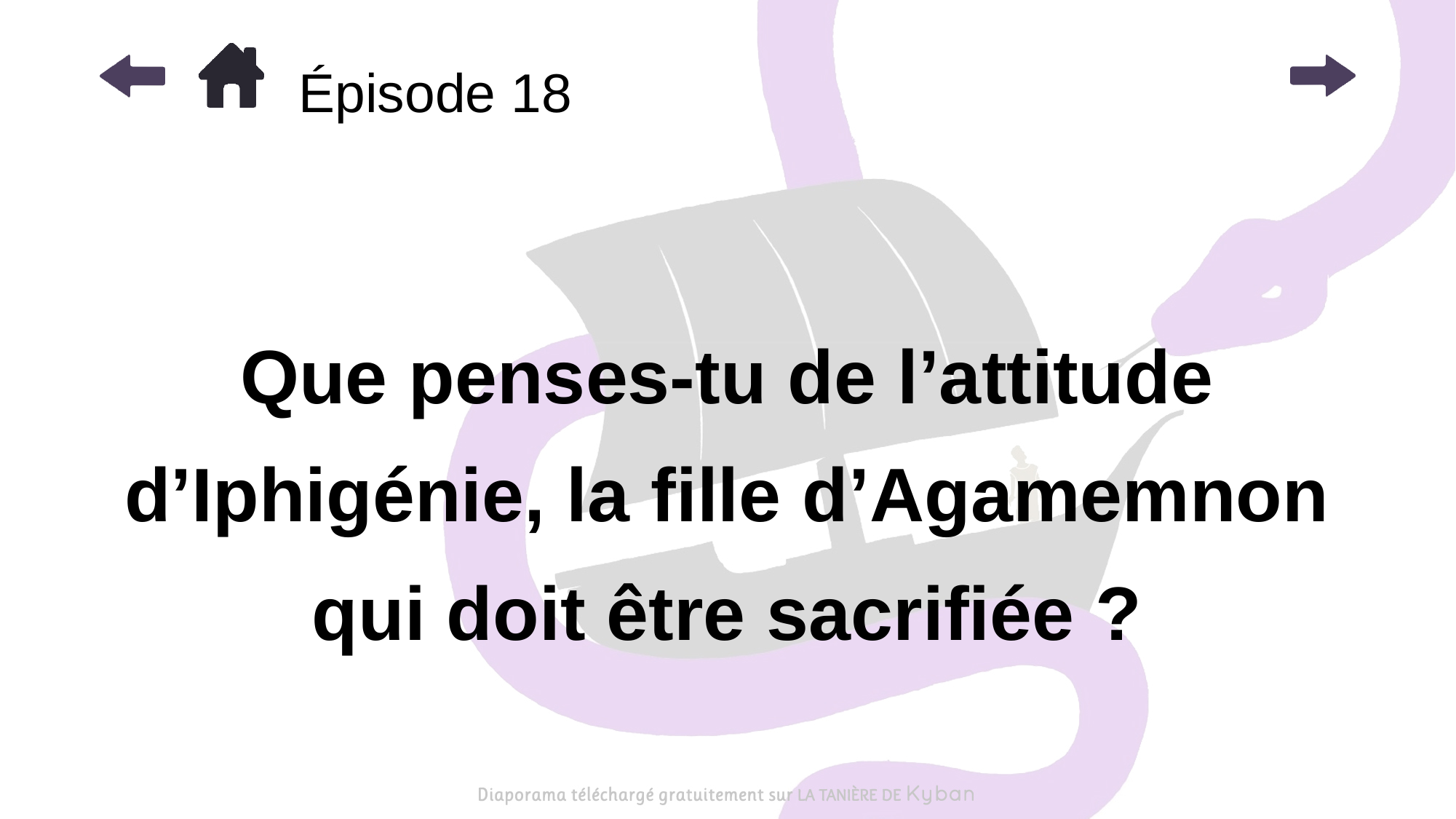

# Épisode 18
Que penses-tu de l’attitude d’Iphigénie, la fille d’Agamemnon qui doit être sacrifiée ?